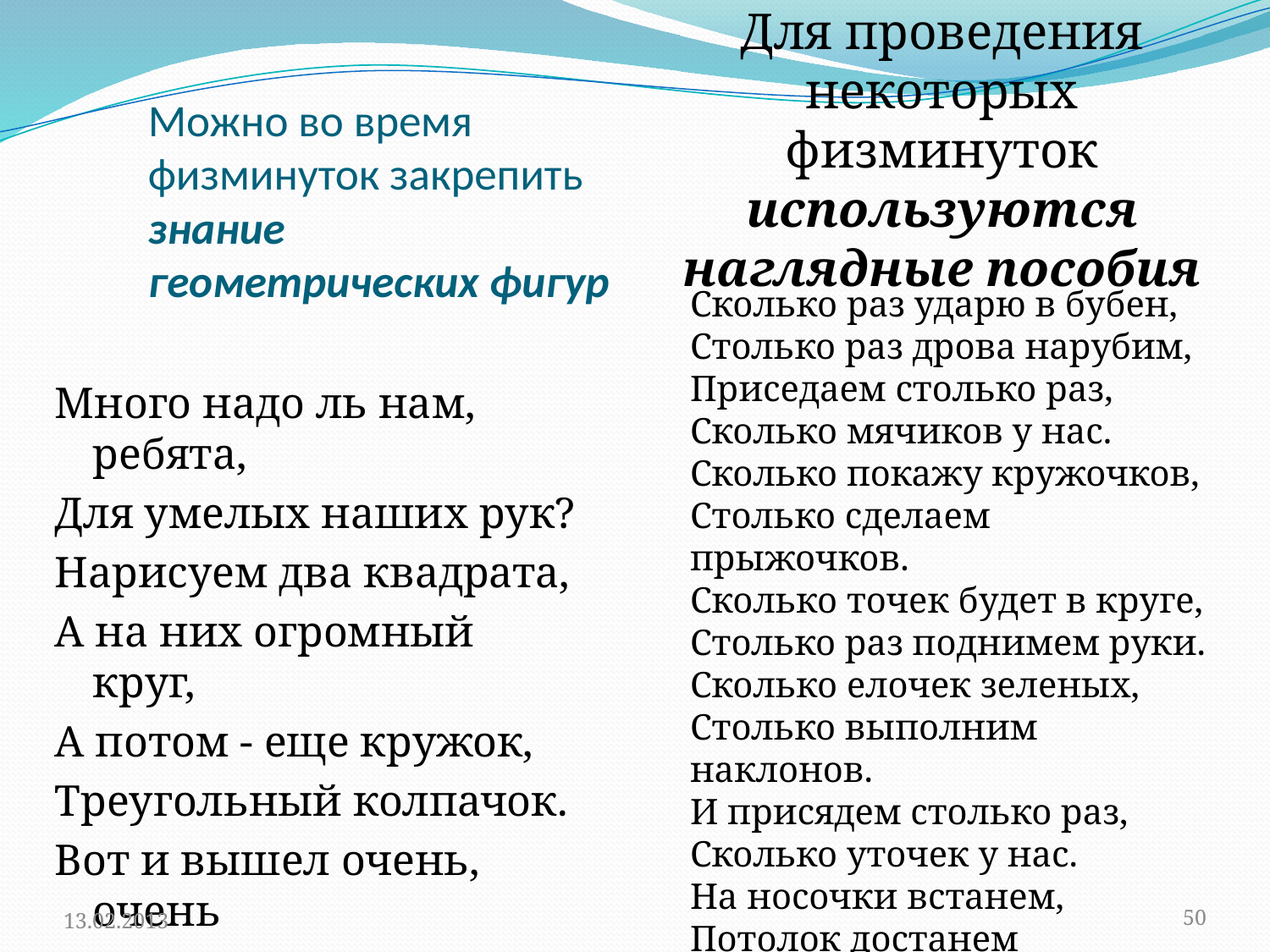

Для проведения некоторых физминуток используются наглядные пособия
# Можно во время физминуток закрепить знание геометрических фигур
Сколько раз ударю в бубен,
Столько раз дрова нарубим,
Приседаем столько раз,
Сколько мячиков у нас.
Сколько покажу кружочков,
Столько сделаем прыжочков.
Сколько точек будет в круге,
Столько раз поднимем руки.
Сколько елочек зеленых,
Столько выполним наклонов.
И присядем столько раз,
Сколько уточек у нас.
На носочки встанем,
Потолок достанем
И тихонько сядем.

Много надо ль нам, ребята,
Для умелых наших рук?
Нарисуем два квадрата,
А на них огромный круг,
А потом - еще кружок,
Треугольный колпачок.
Вот и вышел очень, очень
Развеселый чудачек.

13.02.2013
50